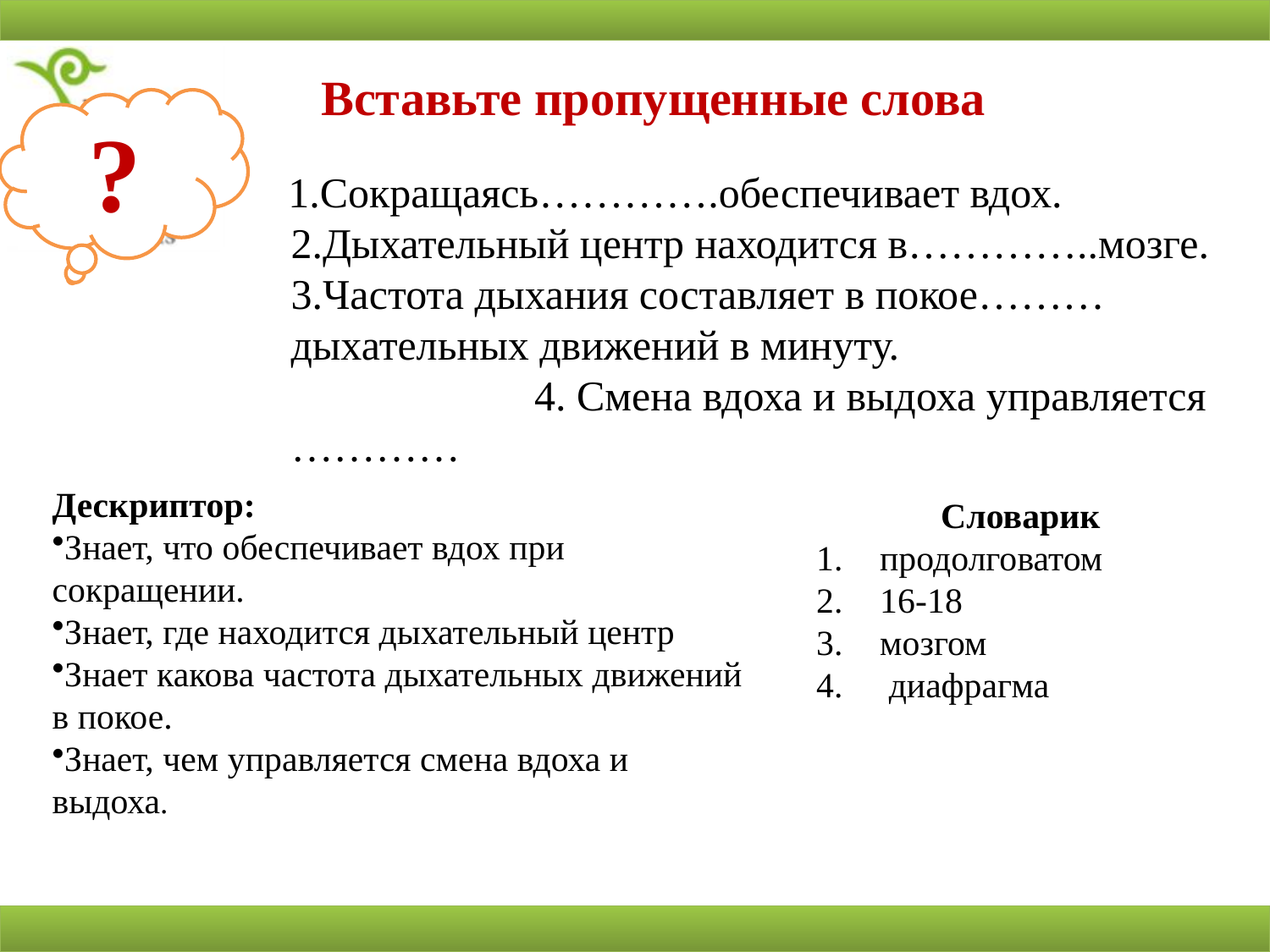

# Вставьте пропущенные слова
?
    1.Сокращаясь………….обеспечивает вдох. 2.Дыхательный центр находится в…………..мозге. 3.Частота дыхания составляет в покое………дыхательных движений в минуту.                                                         4. Смена вдоха и выдоха управляется …………

Дескриптор:
Знает, что обеспечивает вдох при сокращении.
Знает, где находится дыхательный центр
Знает какова частота дыхательных движений в покое.
Знает, чем управляется смена вдоха и выдоха.
              Словарик
продолговатом
16-18
мозгом
 диафрагма